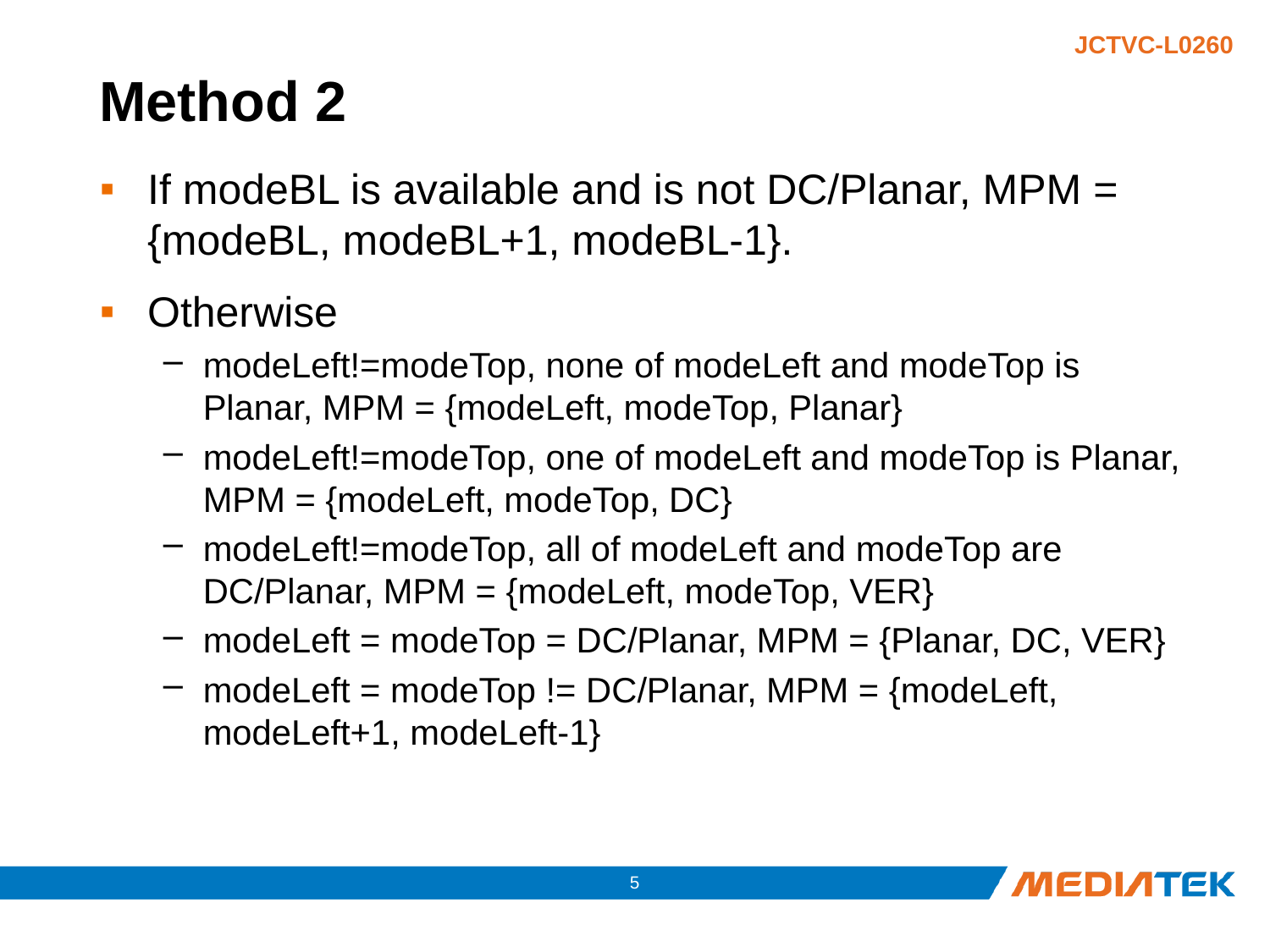

# Method 2
If modeBL is available and is not DC/Planar, MPM = {modeBL, modeBL+1, modeBL-1}.
Otherwise
modeLeft!=modeTop, none of modeLeft and modeTop is Planar, MPM = {modeLeft, modeTop, Planar}
modeLeft!=modeTop, one of modeLeft and modeTop is Planar, MPM = {modeLeft, modeTop, DC}
modeLeft!=modeTop, all of modeLeft and modeTop are DC/Planar, MPM = {modeLeft, modeTop, VER}
modeLeft = modeTop = DC/Planar, MPM = {Planar, DC, VER}
modeLeft = modeTop != DC/Planar, MPM = {modeLeft, modeLeft+1, modeLeft-1}

5